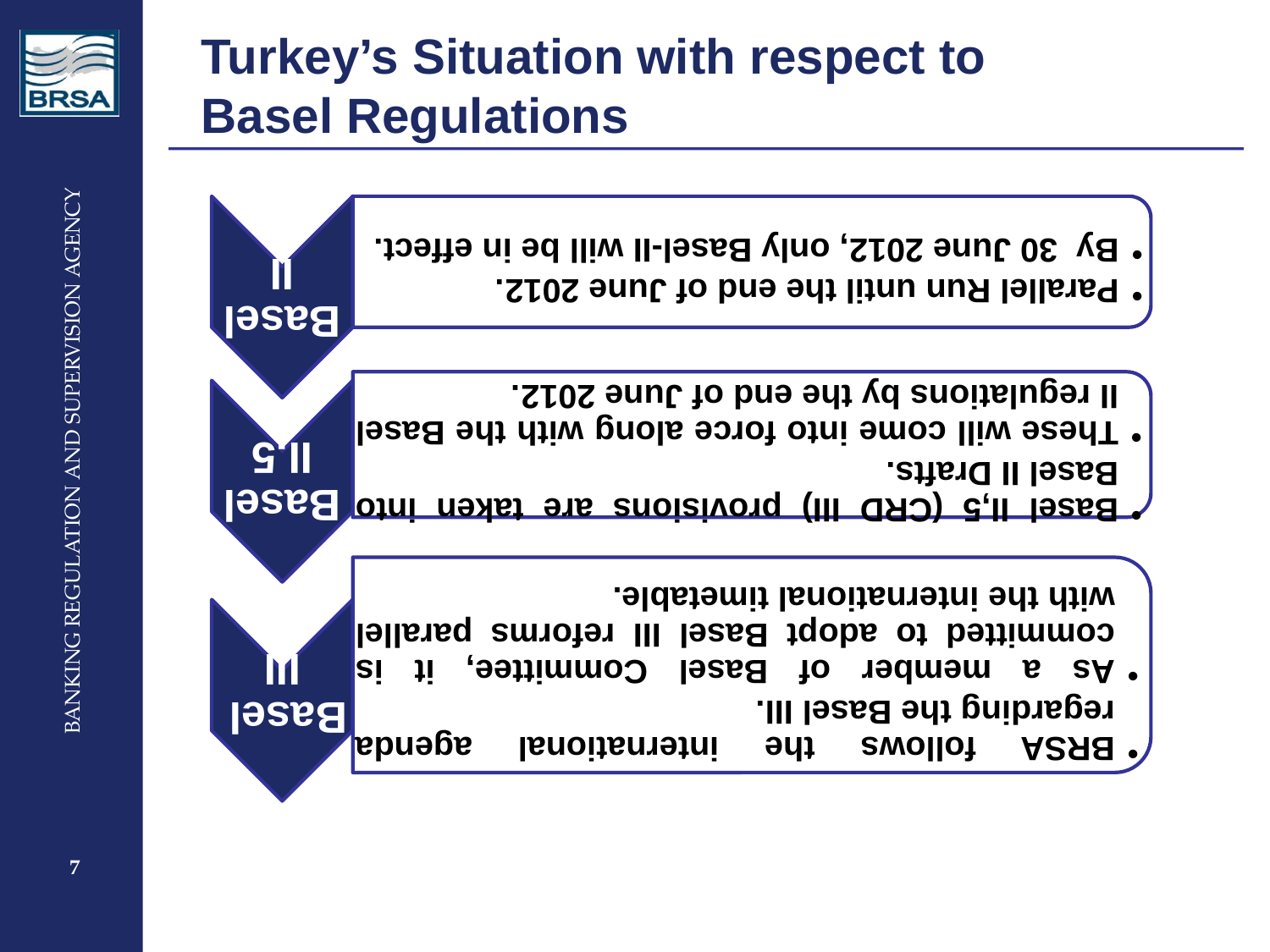

# Turkey’s Situation with respect to Basel Regulations

Basel II
Parallel Run until the end of June 2012.
By  30 June 2012, only Basel-II will be in effect.
Basel II,5
Basel II,5 (CRD III) provisions are taken into Basel II Drafts.
These will come into force along with the Basel II regulations by the end of June 2012.

Basel  III

BRSA follows the international agenda regarding the Basel III.
As a member of Basel Committee, it is committed to adopt Basel III reforms parallel with the international timetable.